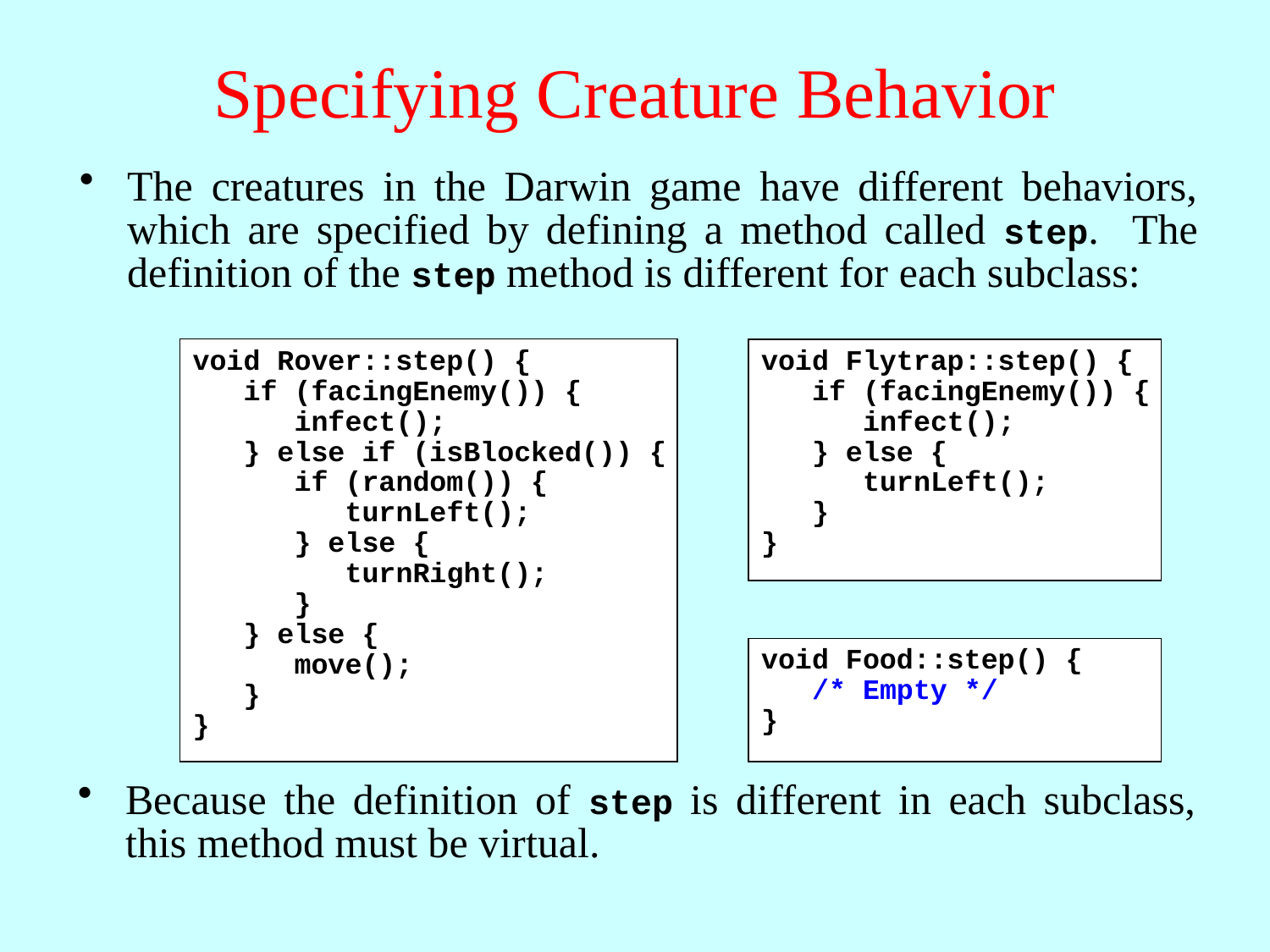

# Specifying Creature Behavior
The creatures in the Darwin game have different behaviors, which are specified by defining a method called step.  The definition of the step method is different for each subclass:

void Rover::step() {
   if (facingEnemy()) {
      infect();
   } else if (isBlocked()) {
      if (random()) {
         turnLeft();
      } else {
         turnRight();
      }
   } else {
      move();
   }
}

void Flytrap::step() {
   if (facingEnemy()) {
      infect();
   } else {
      turnLeft();
   }
}

void Food::step() {
   /* Empty */
}
Because the definition of step is different in each subclass, this method must be virtual.